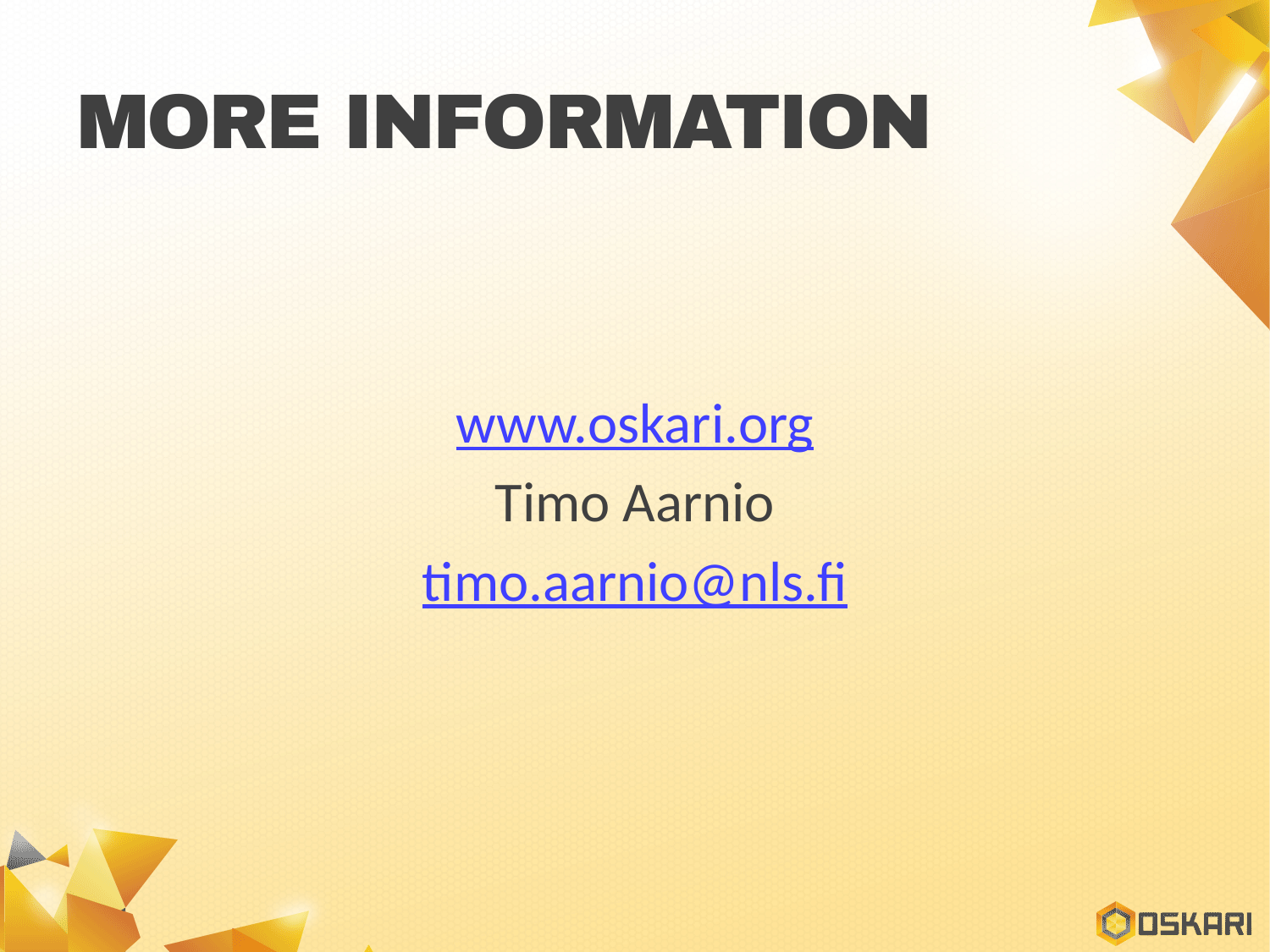

# More information

www.oskari.org
Timo Aarnio
timo.aarnio@nls.fi